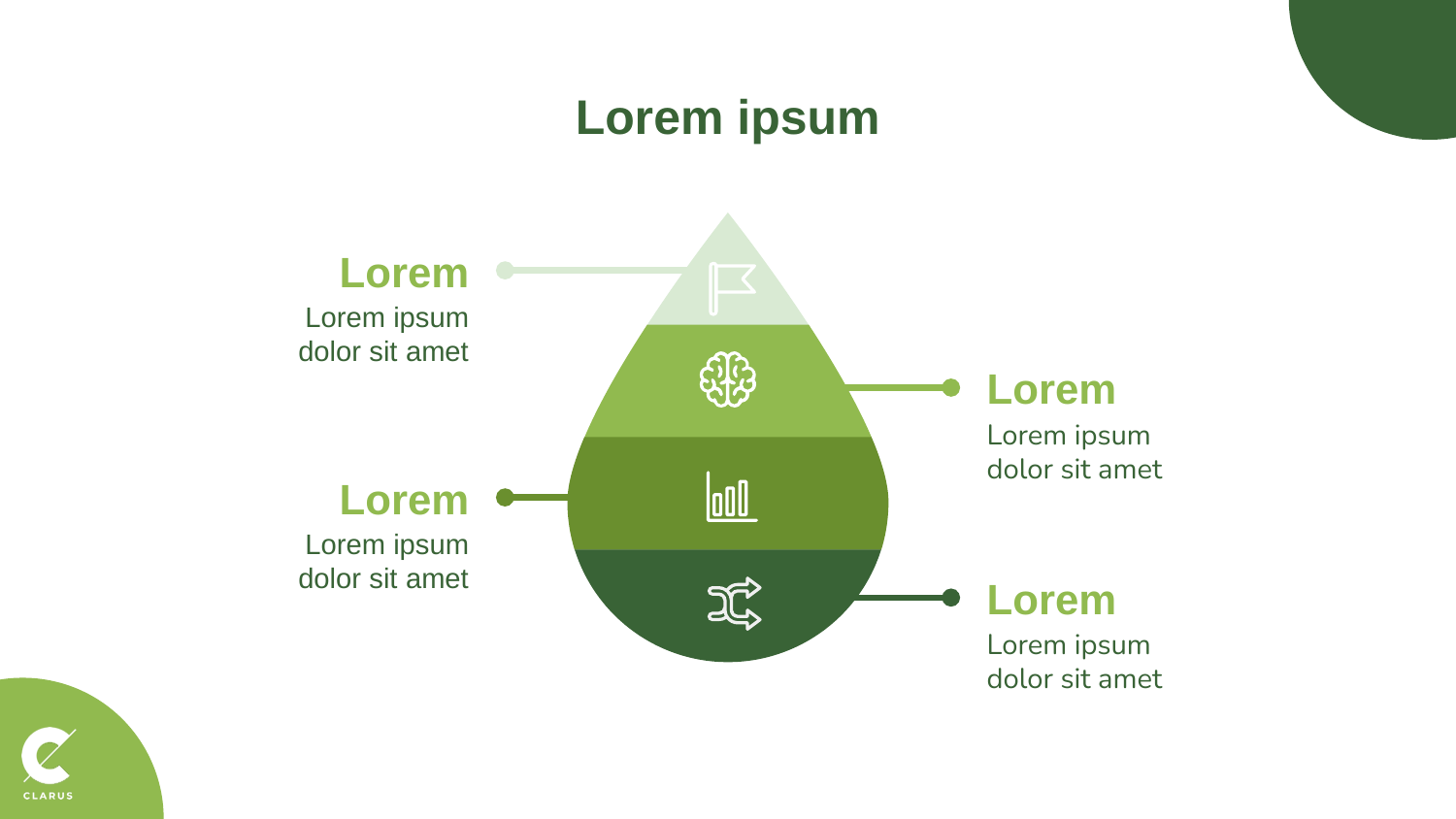

# Lorem ipsum

Lorem

Lorem ipsum
dolor sit amet

Lorem
Lorem ipsum
dolor sit amet
Lorem

Lorem ipsum
dolor sit amet
Lorem

Lorem ipsum
dolor sit amet